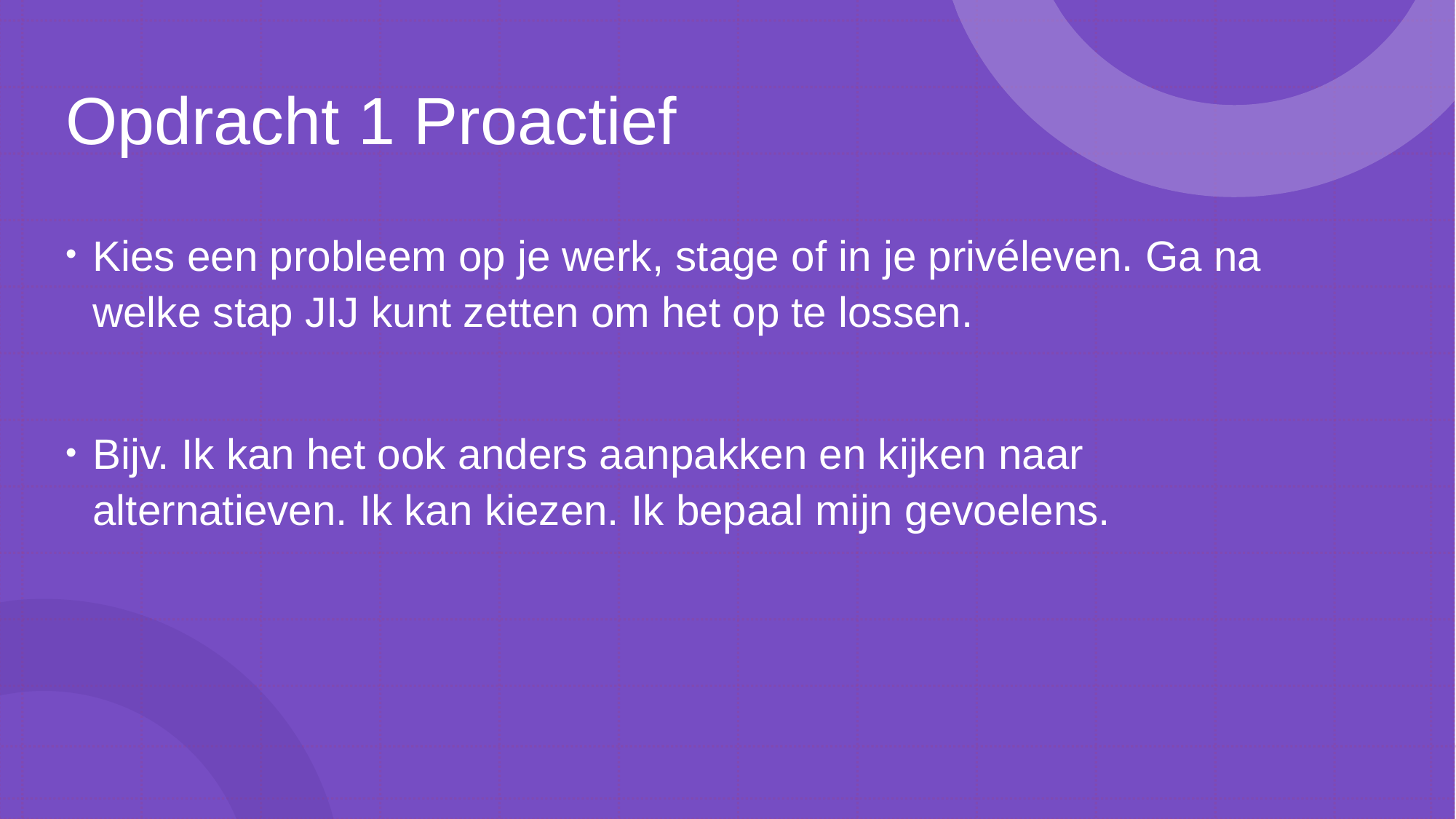

# Opdracht 1 Proactief
Kies een probleem op je werk, stage of in je privéleven. Ga na welke stap JIJ kunt zetten om het op te lossen.

Bijv. Ik kan het ook anders aanpakken en kijken naar alternatieven. Ik kan kiezen. Ik bepaal mijn gevoelens.